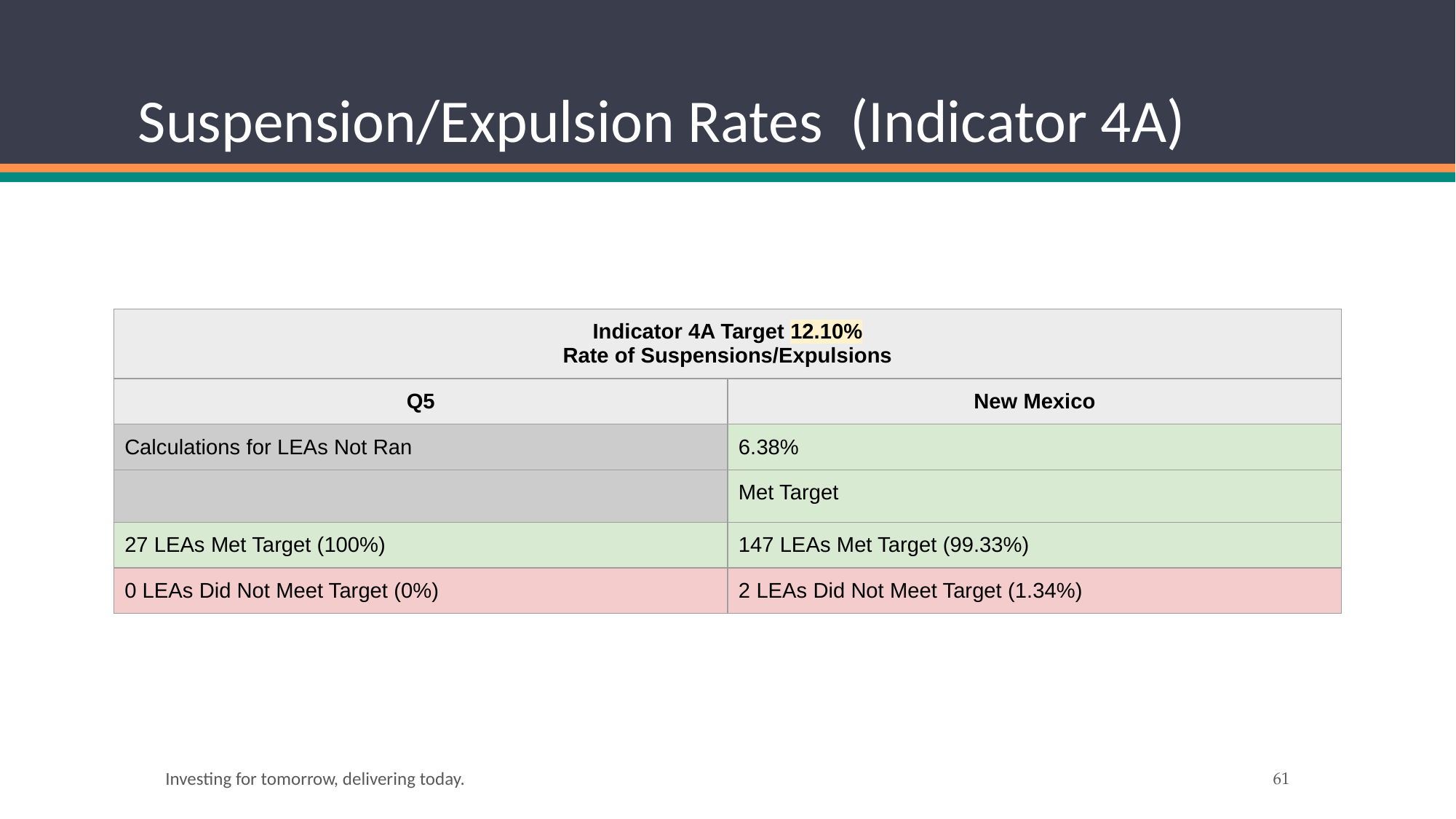

# Suspension/Expulsion Rates  (Indicator 4A)
| Indicator 4A Target 12.10% Rate of Suspensions/Expulsions |  |
| --- | --- |
| Q5 | New Mexico |
| Calculations for LEAs Not Ran | 6.38% |
|  | Met Target |
| 27 LEAs Met Target (100%) | 147 LEAs Met Target (99.33%) |
| 0 LEAs Did Not Meet Target (0%) | 2 LEAs Did Not Meet Target (1.34%) |
Investing for tomorrow, delivering today.
61